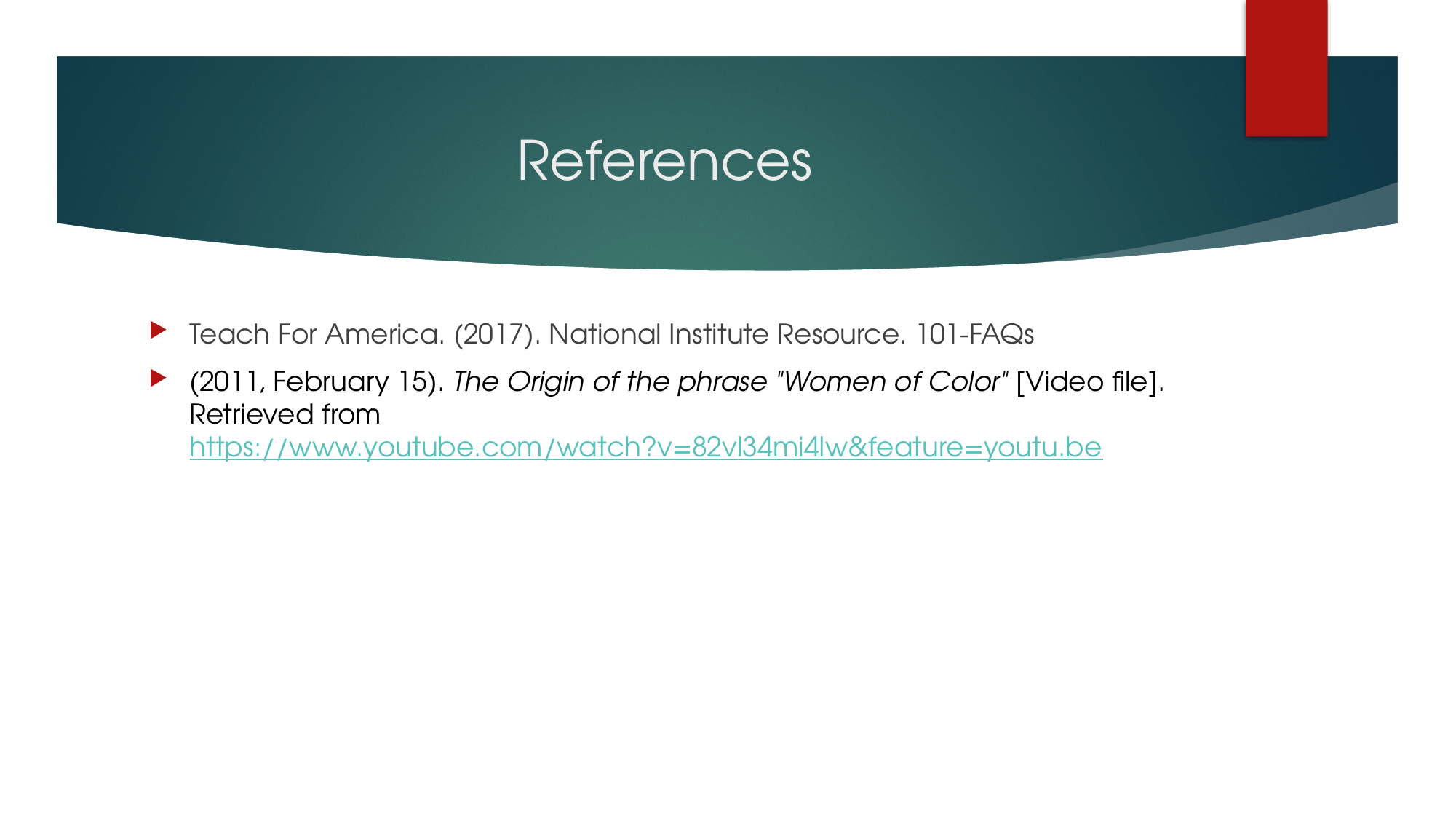

# References
Teach For America. (2017). National Institute Resource. 101-FAQs
(2011, February 15). The Origin of the phrase "Women of Color" [Video file]. Retrieved from https://www.youtube.com/watch?v=82vl34mi4Iw&feature=youtu.be